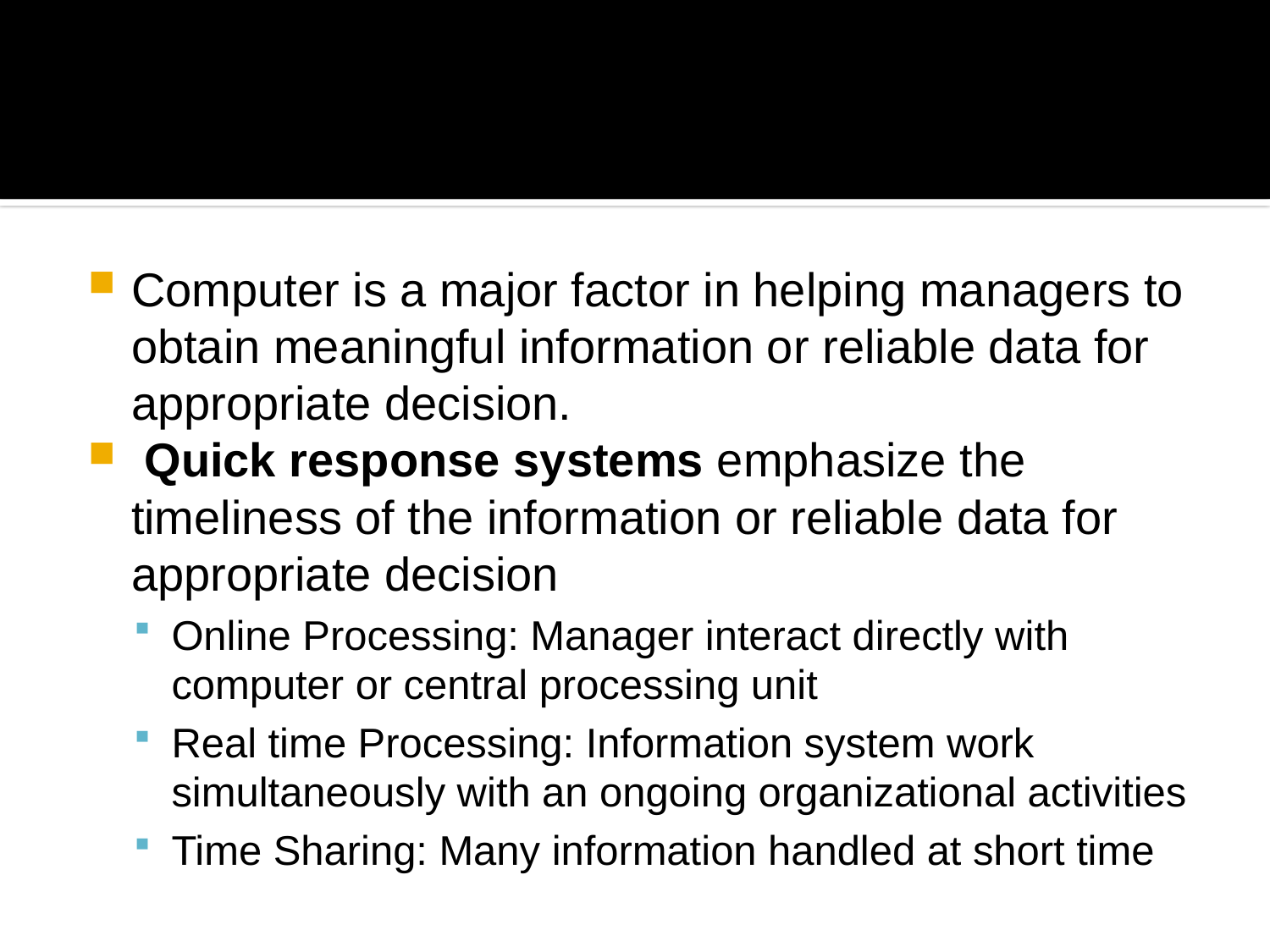

#
Computer is a major factor in helping managers to obtain meaningful information or reliable data for appropriate decision.
 Quick response systems emphasize the timeliness of the information or reliable data for appropriate decision
Online Processing: Manager interact directly with computer or central processing unit
Real time Processing: Information system work simultaneously with an ongoing organizational activities
Time Sharing: Many information handled at short time